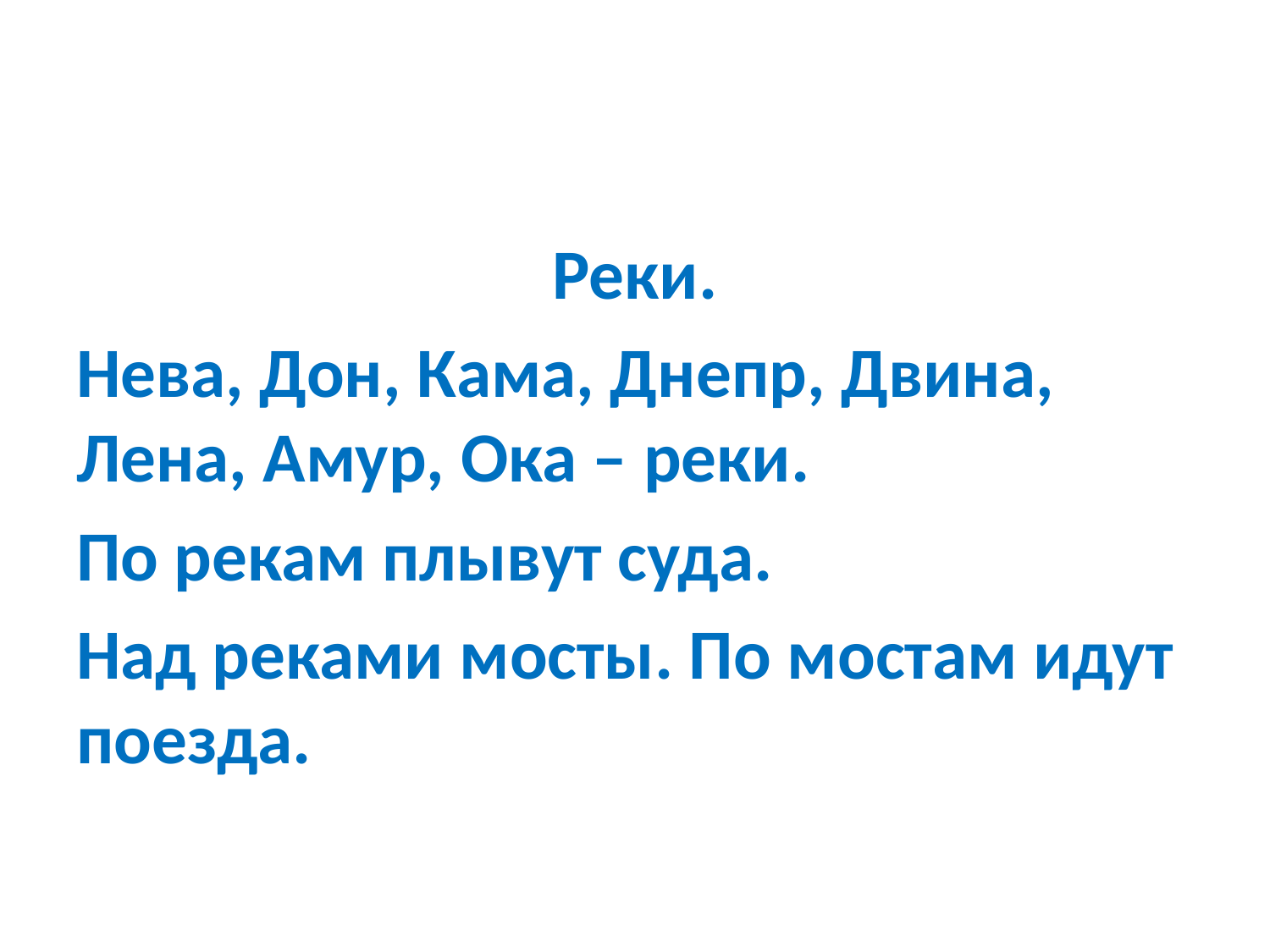

#
Реки.
Нева, Дон, Кама, Днепр, Двина, Лена, Амур, Ока – реки.
По рекам плывут суда.
Над реками мосты. По мостам идут поезда.